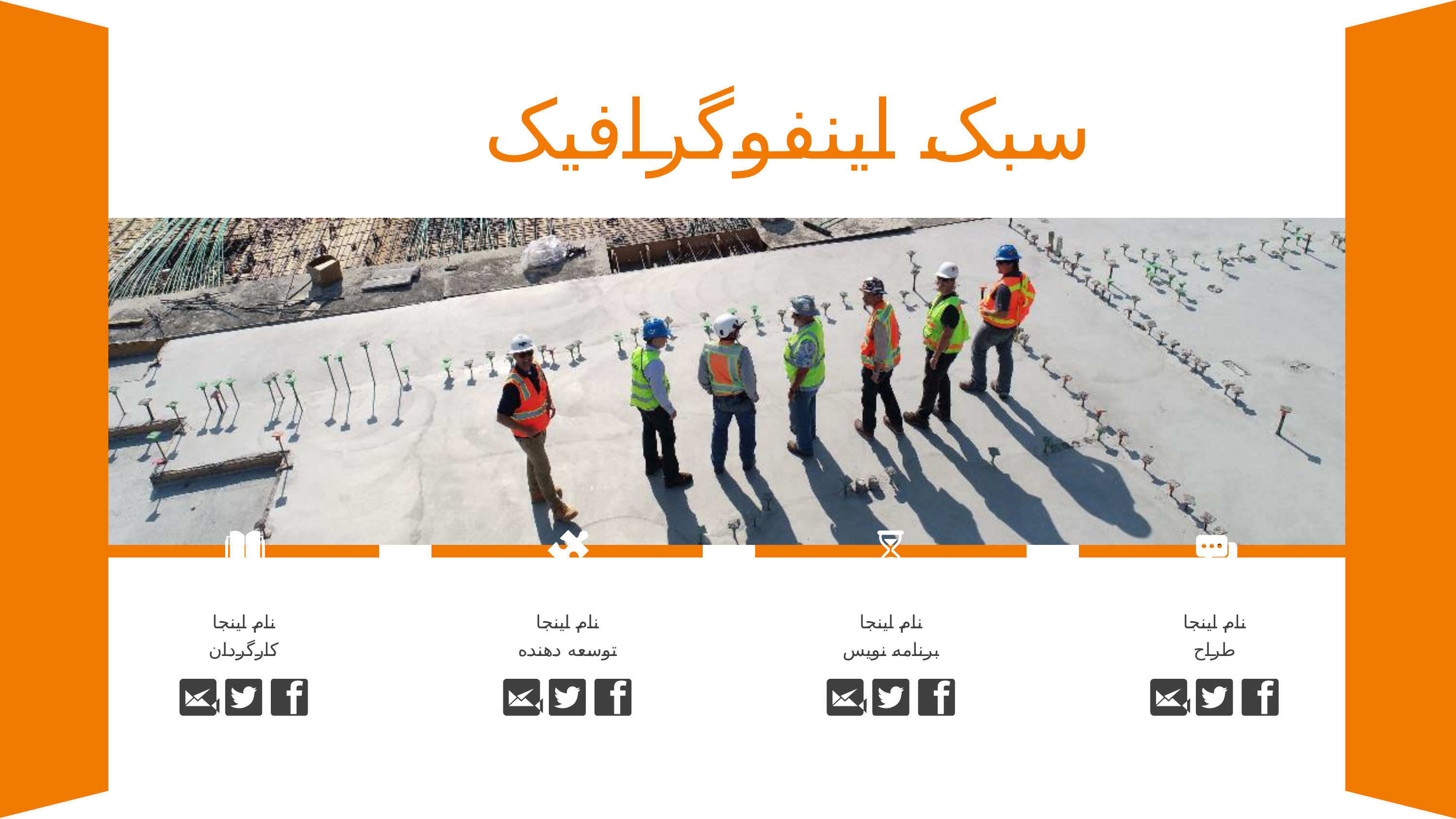

سبک اینفوگرافیک

نام اینجا
نام اینجا
نام اینجا
نام اینجا
کارگردان
توسعه دهنده
برنامه نویس
طراح